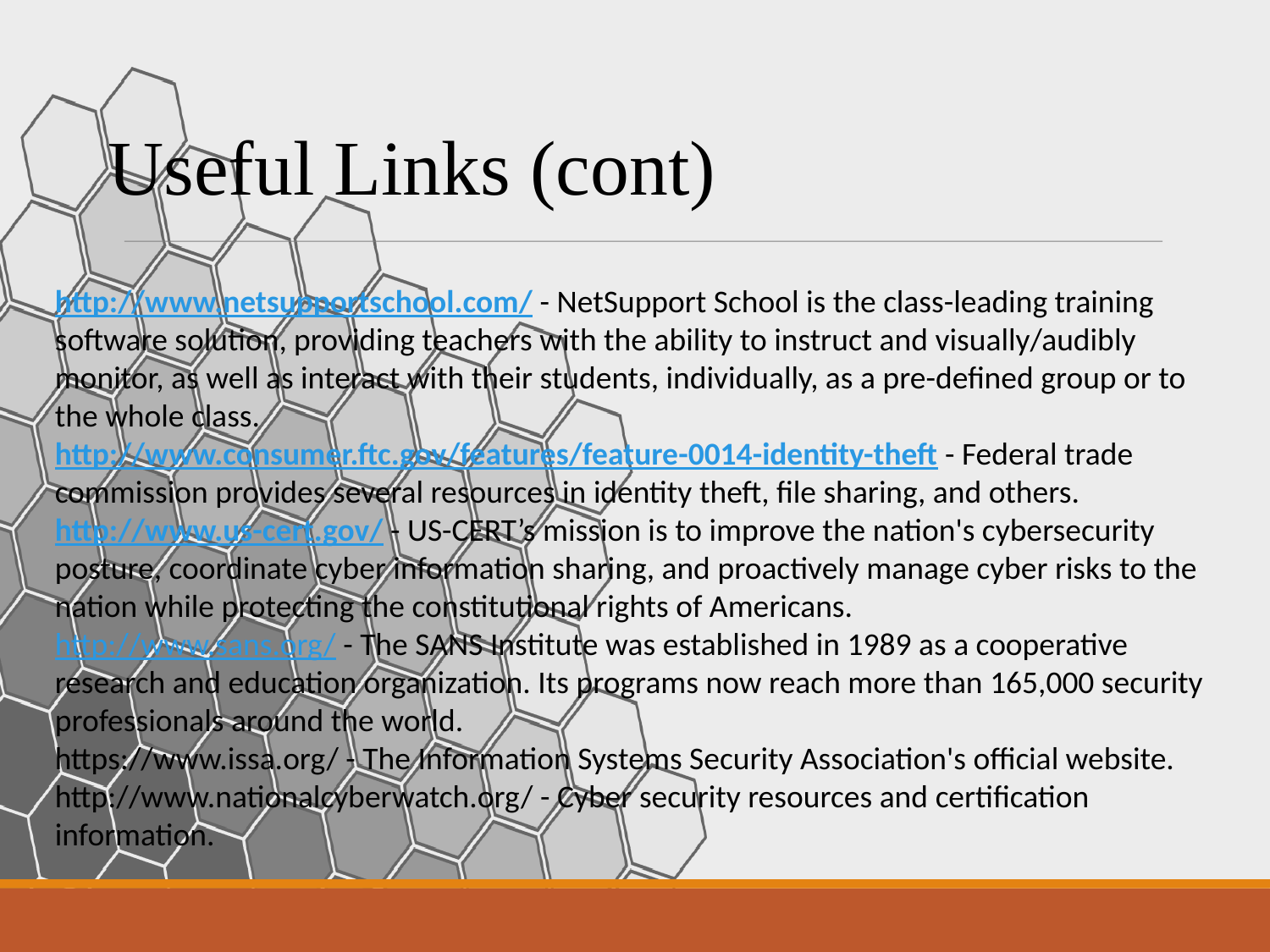

Useful Links (cont)
http://www.netsupportschool.com/ - NetSupport School is the class-leading training software solution, providing teachers with the ability to instruct and visually/audibly monitor, as well as interact with their students, individually, as a pre-defined group or to the whole class.
http://www.consumer.ftc.gov/features/feature-0014-identity-theft - Federal trade commission provides several resources in identity theft, file sharing, and others.
http://www.us-cert.gov/ - US-CERT’s mission is to improve the nation's cybersecurity posture, coordinate cyber information sharing, and proactively manage cyber risks to the nation while protecting the constitutional rights of Americans.
http://www.sans.org/ - The SANS Institute was established in 1989 as a cooperative research and education organization. Its programs now reach more than 165,000 security professionals around the world.
https://www.issa.org/ - The Information Systems Security Association's official website.
http://www.nationalcyberwatch.org/ - Cyber security resources and certification information.